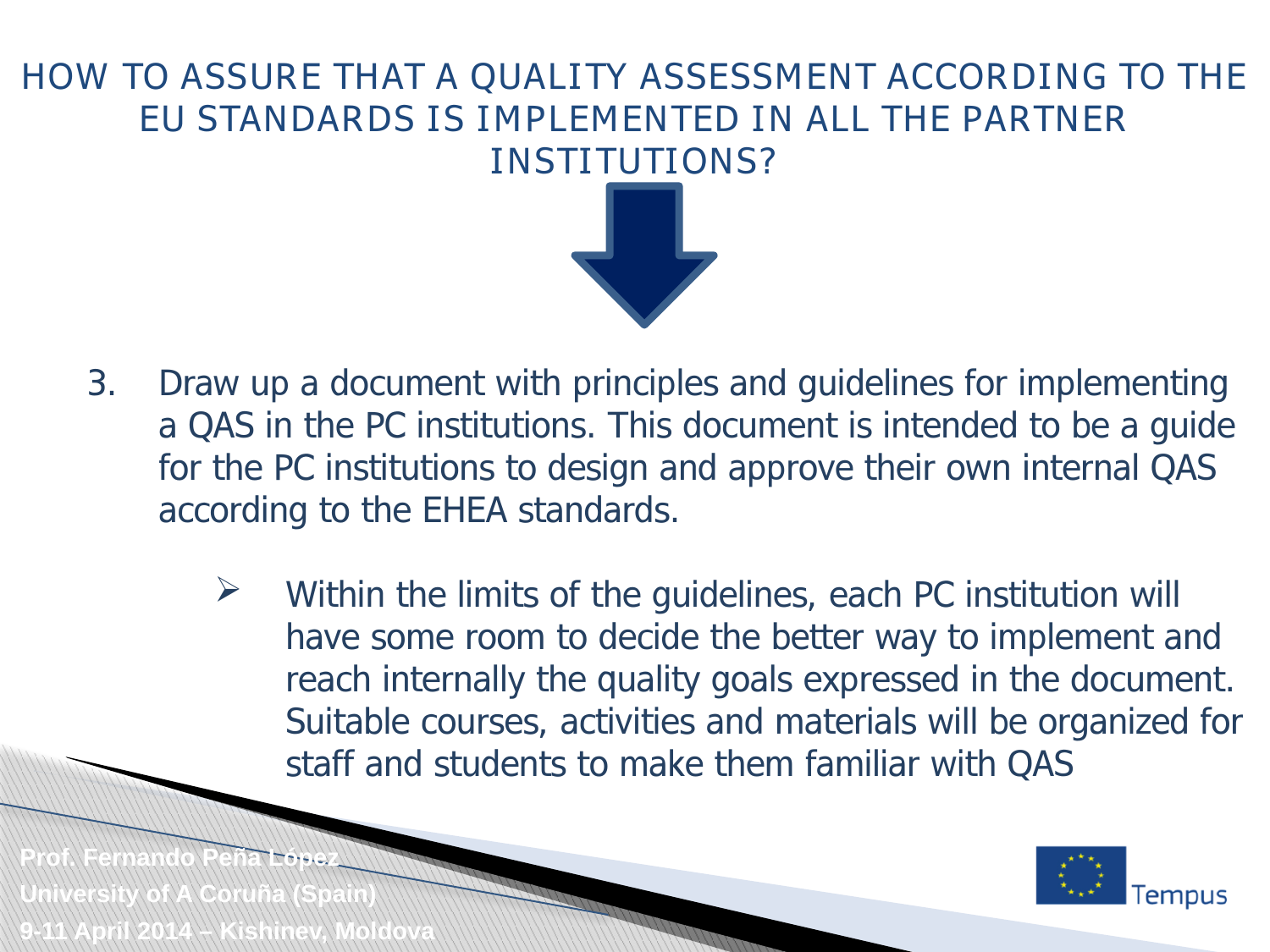

# HOW TO ASSURE THAT A QUALITY ASSESSMENT ACCORDING TO THE EU STANDARDS IS IMPLEMENTED IN ALL THE PARTNER INSTITUTIONS?

Draw up a document with principles and guidelines for implementing a QAS in the PC institutions. This document is intended to be a guide for the PC institutions to design and approve their own internal QAS according to the EHEA standards.

Within the limits of the guidelines, each PC institution will have some room to decide the better way to implement and reach internally the quality goals expressed in the document. Suitable courses, activities and materials will be organized for staff and students to make them familiar with QAS